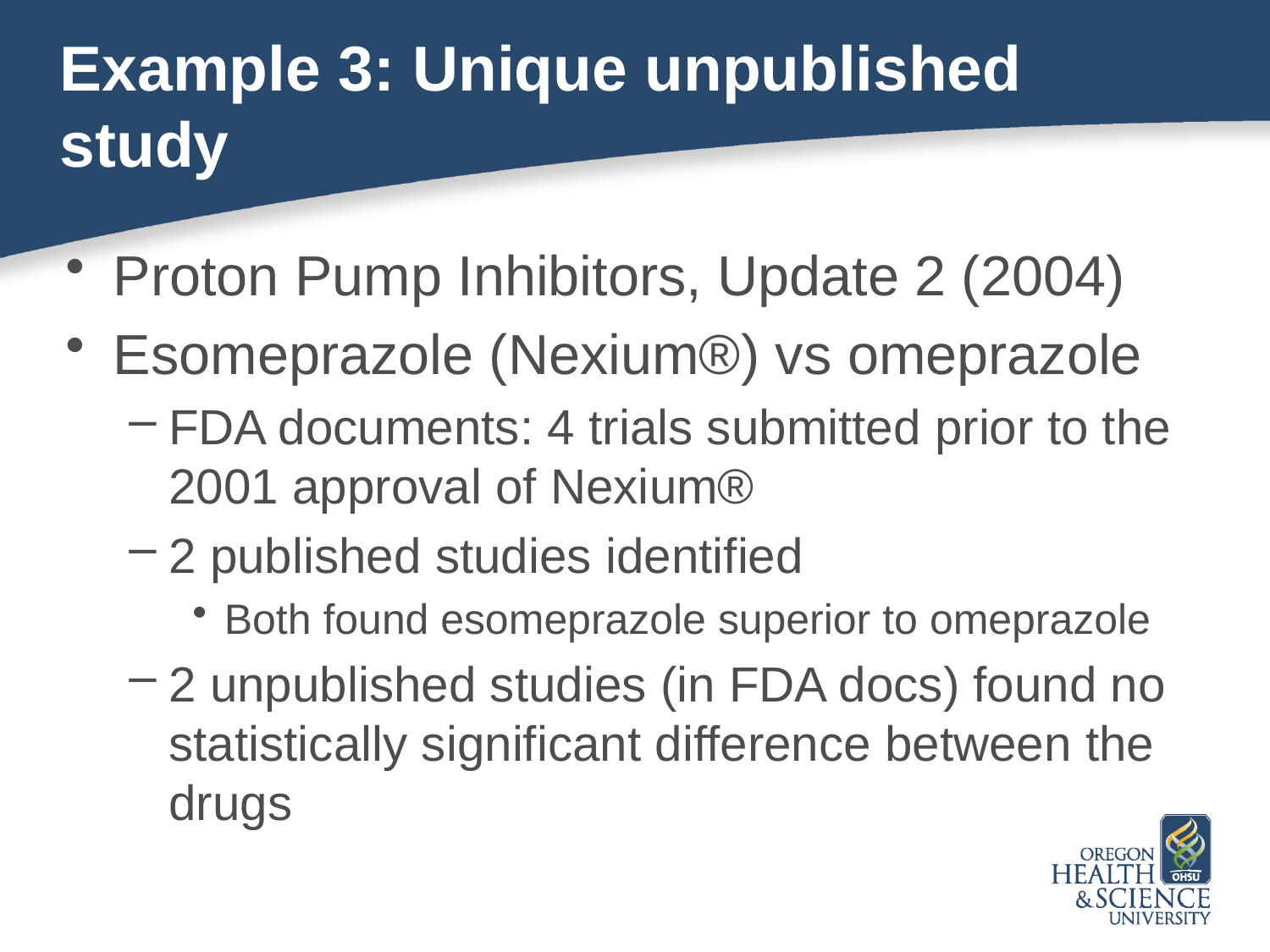

# Example 3: Unique unpublished study
Proton Pump Inhibitors, Update 2 (2004)
Esomeprazole (Nexium®) vs omeprazole
FDA documents: 4 trials submitted prior to the 2001 approval of Nexium®
2 published studies identified
Both found esomeprazole superior to omeprazole
2 unpublished studies (in FDA docs) found no statistically significant difference between the drugs